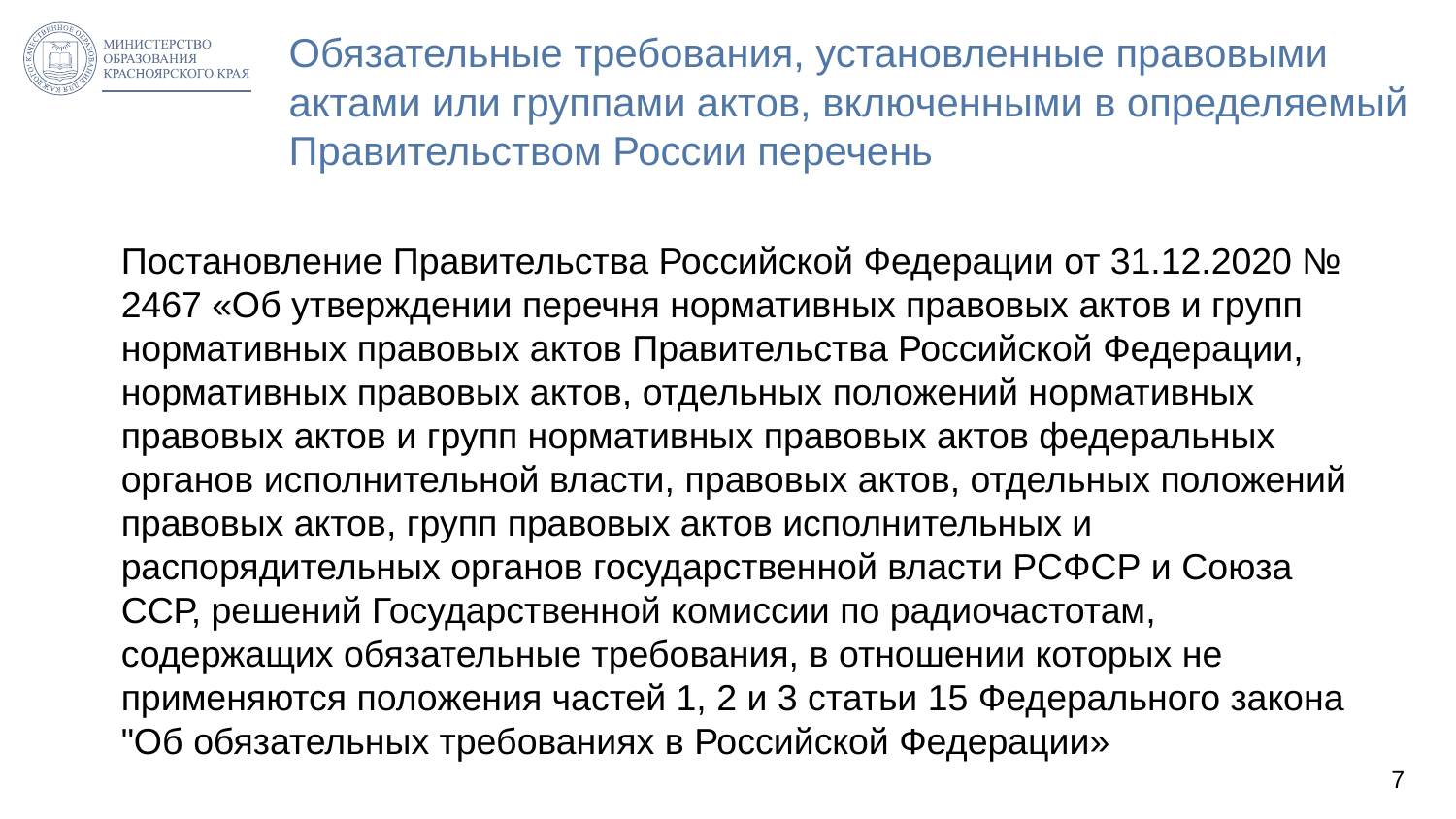

# Обязательные требования, установленные правовыми актами или группами актов, включенными в определяемый Правительством России перечень
Постановление Правительства Российской Федерации от 31.12.2020 № 2467 «Об утверждении перечня нормативных правовых актов и групп нормативных правовых актов Правительства Российской Федерации, нормативных правовых актов, отдельных положений нормативных правовых актов и групп нормативных правовых актов федеральных органов исполнительной власти, правовых актов, отдельных положений правовых актов, групп правовых актов исполнительных и распорядительных органов государственной власти РСФСР и Союза ССР, решений Государственной комиссии по радиочастотам, содержащих обязательные требования, в отношении которых не применяются положения частей 1, 2 и 3 статьи 15 Федерального закона "Об обязательных требованиях в Российской Федерации»
7